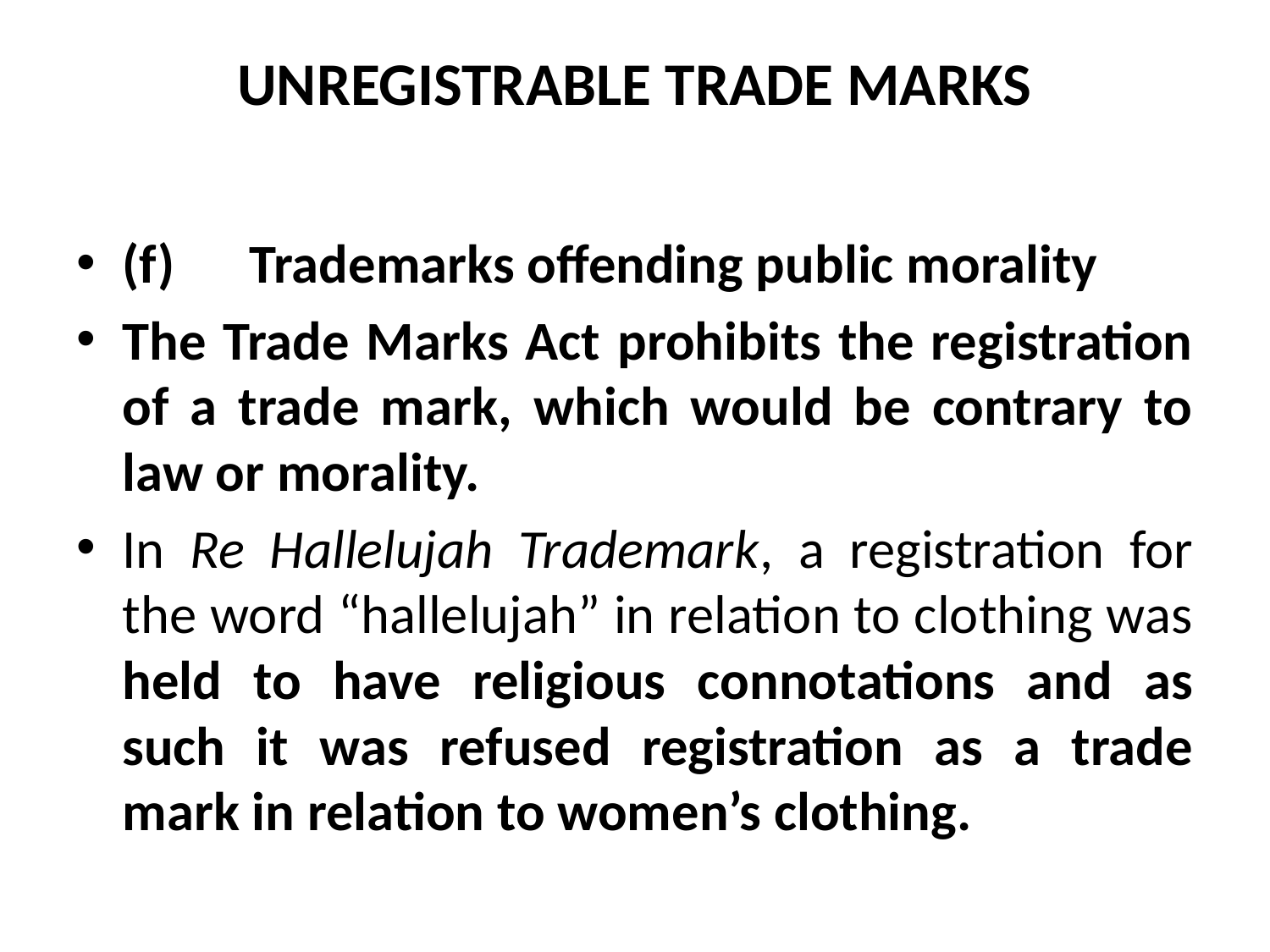

# UNREGISTRABLE TRADE MARKS
(f)      Trademarks offending public morality
The Trade Marks Act prohibits the registration of a trade mark, which would be contrary to law or morality.
In Re Hallelujah Trademark, a registration for the word “hallelujah” in relation to clothing was held to have religious connotations and as such it was refused registration as a trade mark in relation to women’s clothing.